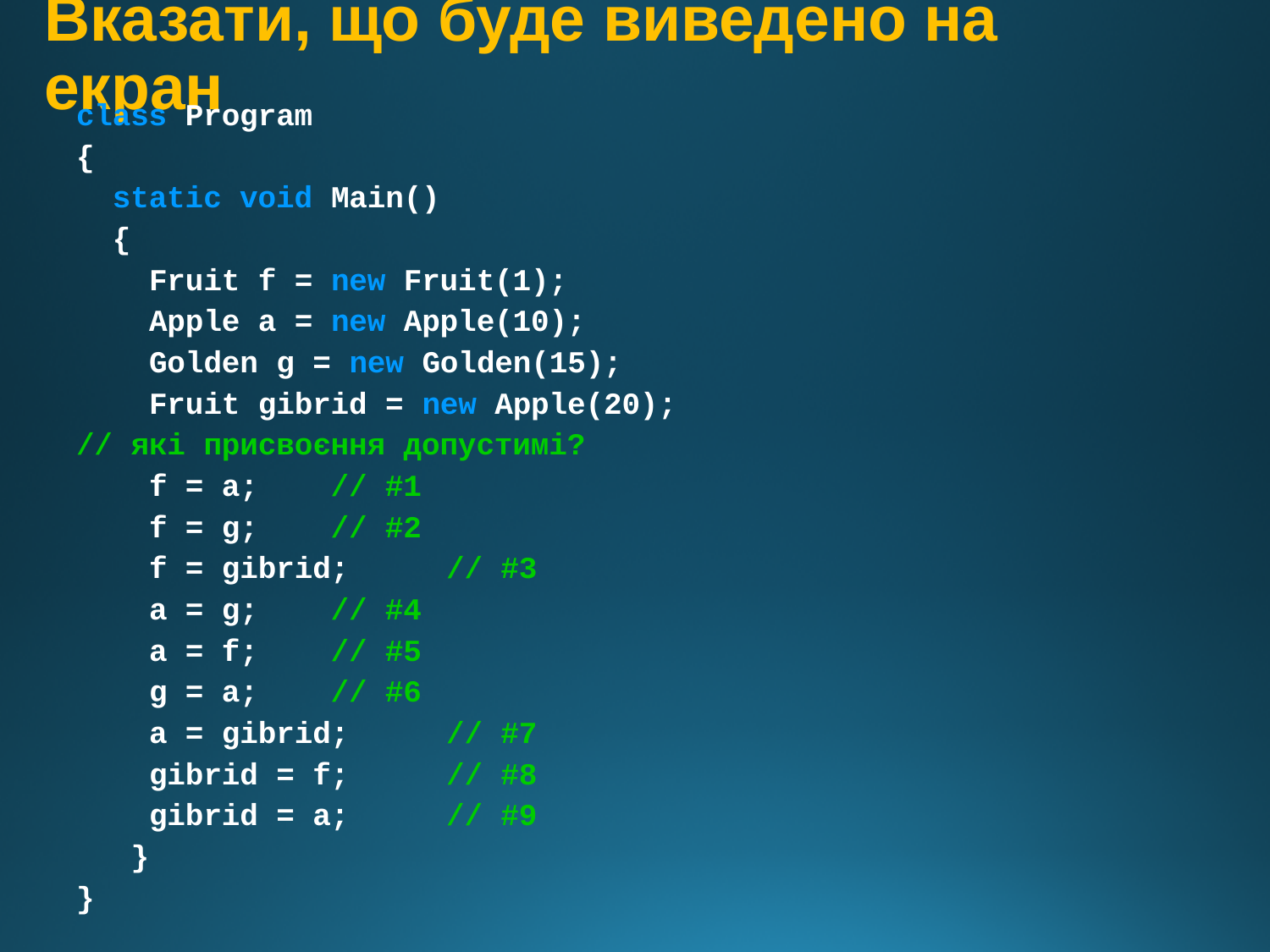

# Вказати, що буде виведено на екран
class Program
{
  static void Main()
  {
    Fruit f = new Fruit(1);
    Apple a = new Apple(10);
    Golden g = new Golden(15);
    Fruit gibrid = new Apple(20);
// які присвоєння допустимі?
    f = a;			// #1
    f = g;			// #2
    f = gibrid;		// #3
    a = g;			// #4
    a = f;			// #5
    g = a;			// #6
    a = gibrid;		// #7
    gibrid = f;		// #8
    gibrid = a;		// #9
   }
}